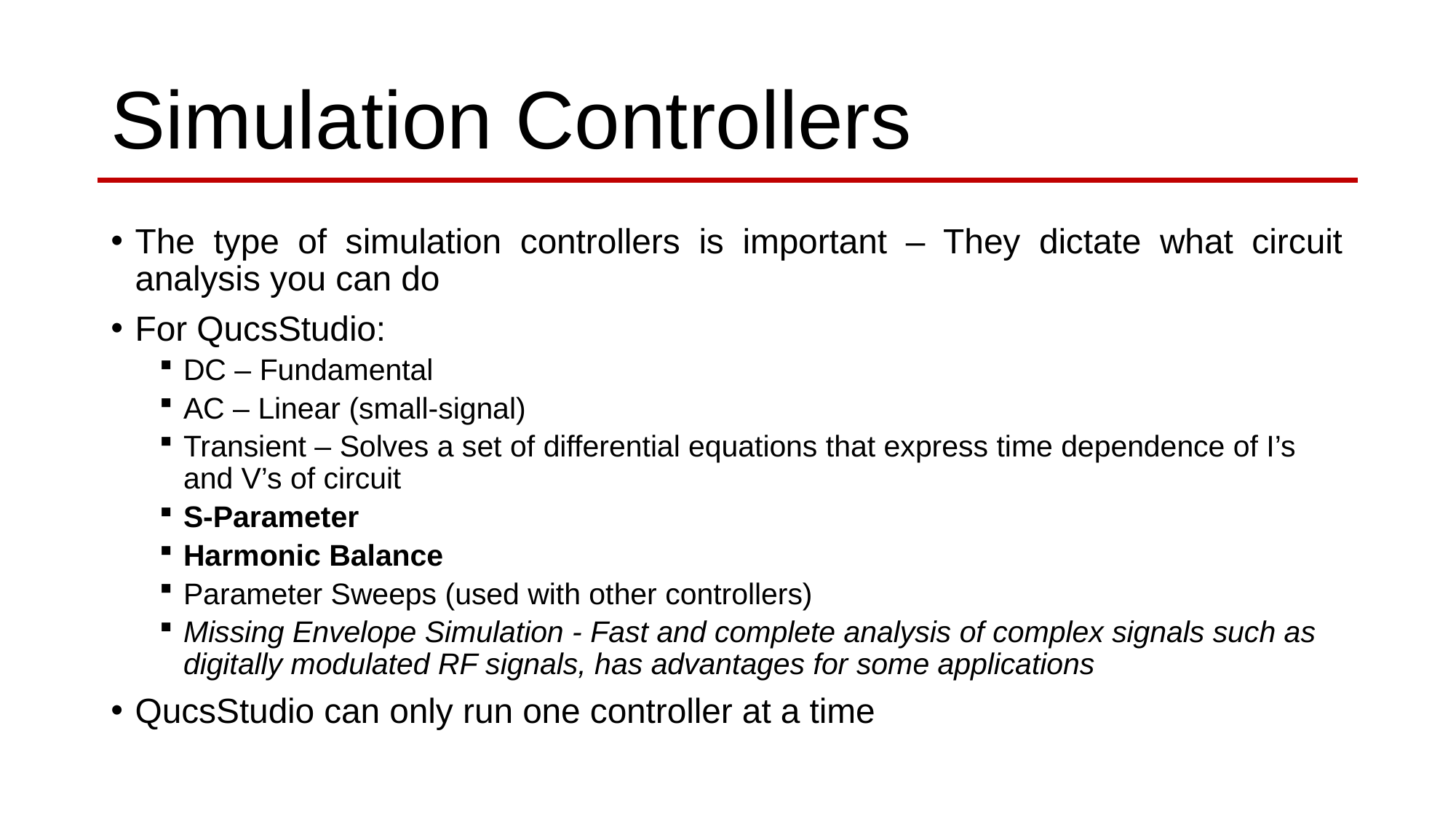

# Simulation Controllers
The type of simulation controllers is important – They dictate what circuit analysis you can do
For QucsStudio:
DC – Fundamental
AC – Linear (small-signal)
Transient – Solves a set of differential equations that express time dependence of I’s and V’s of circuit
S-Parameter
Harmonic Balance
Parameter Sweeps (used with other controllers)
Missing Envelope Simulation - Fast and complete analysis of complex signals such as digitally modulated RF signals, has advantages for some applications
QucsStudio can only run one controller at a time